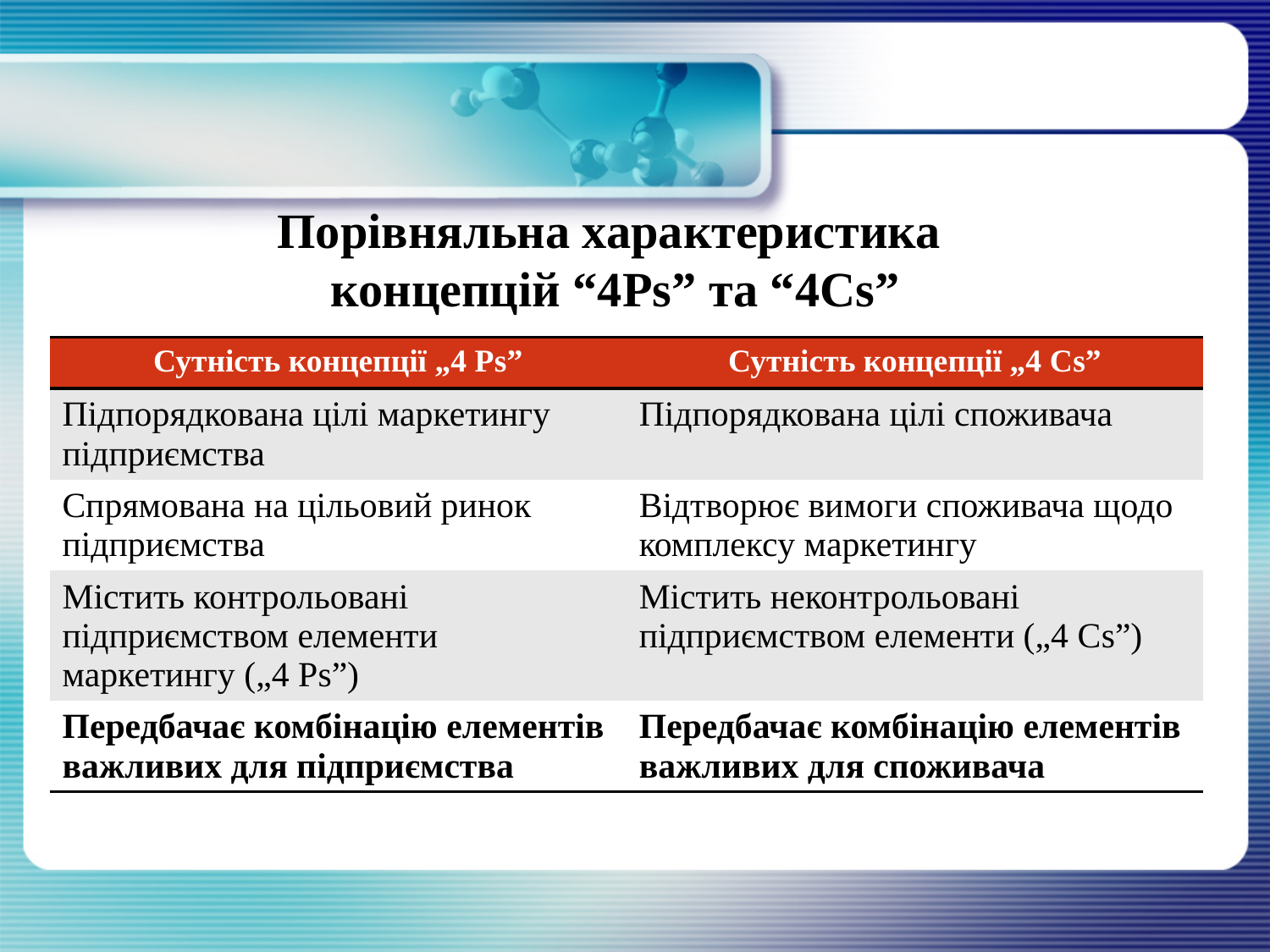

# Порівняльна характеристика концепцій “4Ps” та “4Cs”
| Сутність концепції „4 Рs” | Сутність концепції „4 Сs” |
| --- | --- |
| Підпорядкована цілі маркетингу підприємства | Підпорядкована цілі споживача |
| Спрямована на цільовий ринок підприємства | Відтворює вимоги споживача щодо комплексу маркетингу |
| Містить контрольовані підприємством елементи маркетингу („4 Рs”) | Містить неконтрольовані підприємством елементи („4 Сs”) |
| Передбачає комбінацію елементів важливих для підприємства | Передбачає комбінацію елементів важливих для споживача |